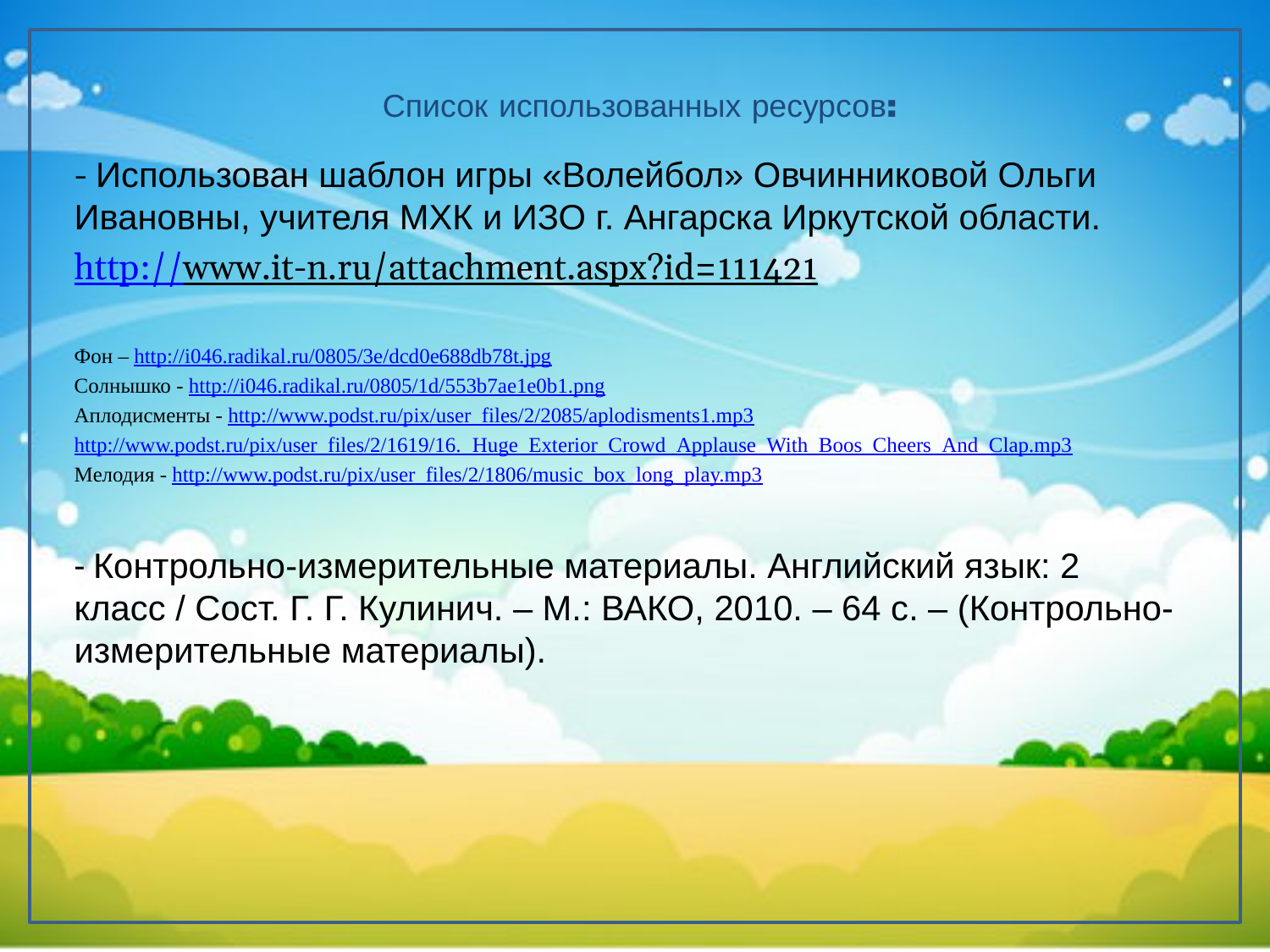

Список использованных ресурсов:
- Использован шаблон игры «Волейбол» Овчинниковой Ольги Ивановны, учителя МХК и ИЗО г. Ангарска Иркутской области.
http://www.it-n.ru/attachment.aspx?id=111421

Фон – http://i046.radikal.ru/0805/3e/dcd0e688db78t.jpg
Солнышко - http://i046.radikal.ru/0805/1d/553b7ae1e0b1.png
Аплодисменты - http://www.podst.ru/pix/user_files/2/2085/aplodisments1.mp3
http://www.podst.ru/pix/user_files/2/1619/16._Huge_Exterior_Crowd_Applause_With_Boos_Cheers_And_Clap.mp3
Мелодия - http://www.podst.ru/pix/user_files/2/1806/music_box_long_play.mp3

- Контрольно-измерительные материалы. Английский язык: 2 класс / Сост. Г. Г. Кулинич. – М.: ВАКО, 2010. – 64 с. – (Контрольно-измерительные материалы).